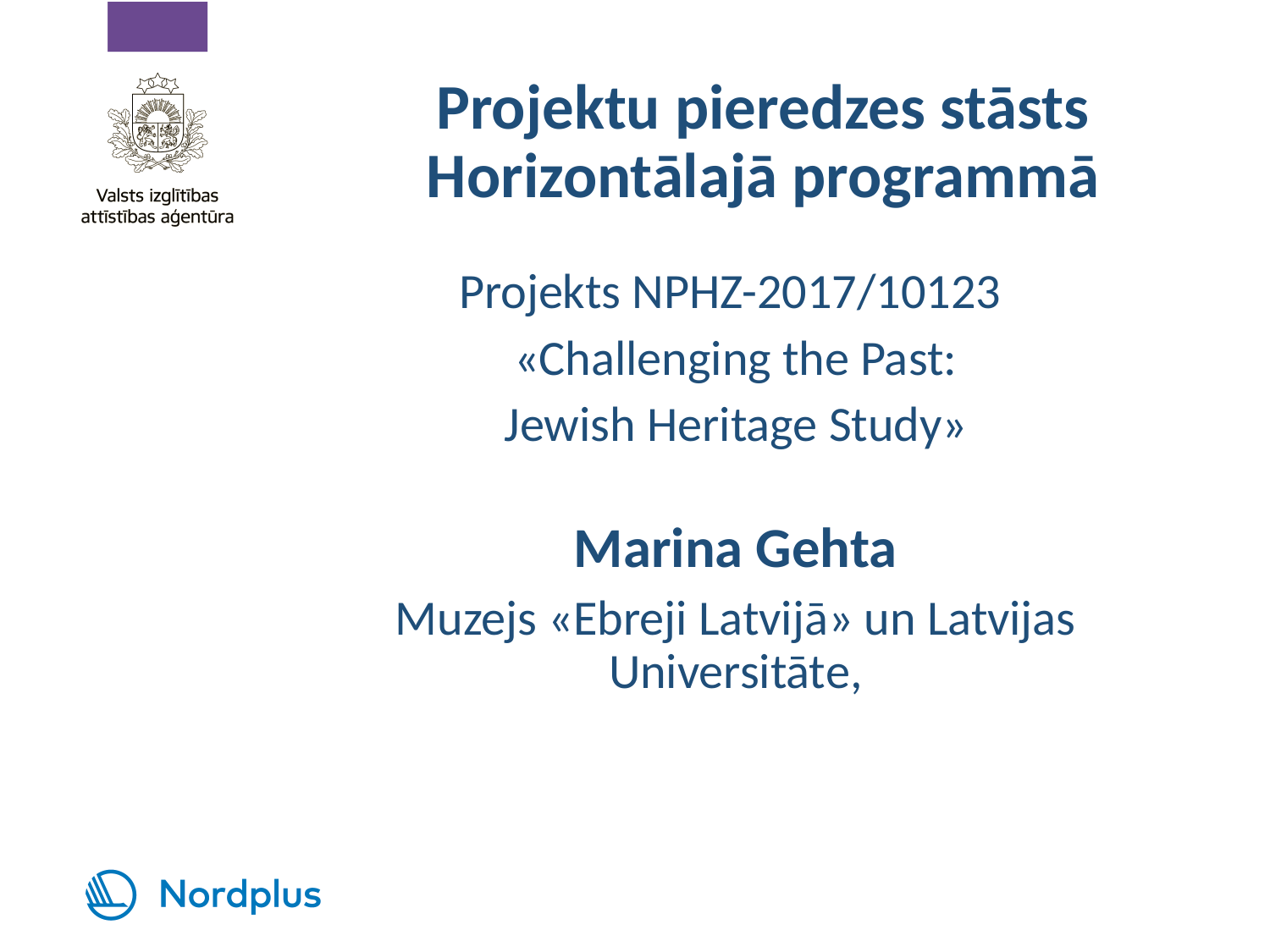

# Projektu pieredzes stāsts Horizontālajā programmā
Projekts NPHZ-2017/10123
«Challenging the Past:
 Jewish Heritage Study»
Marina Gehta
Muzejs «Ebreji Latvijā» un Latvijas Universitāte,